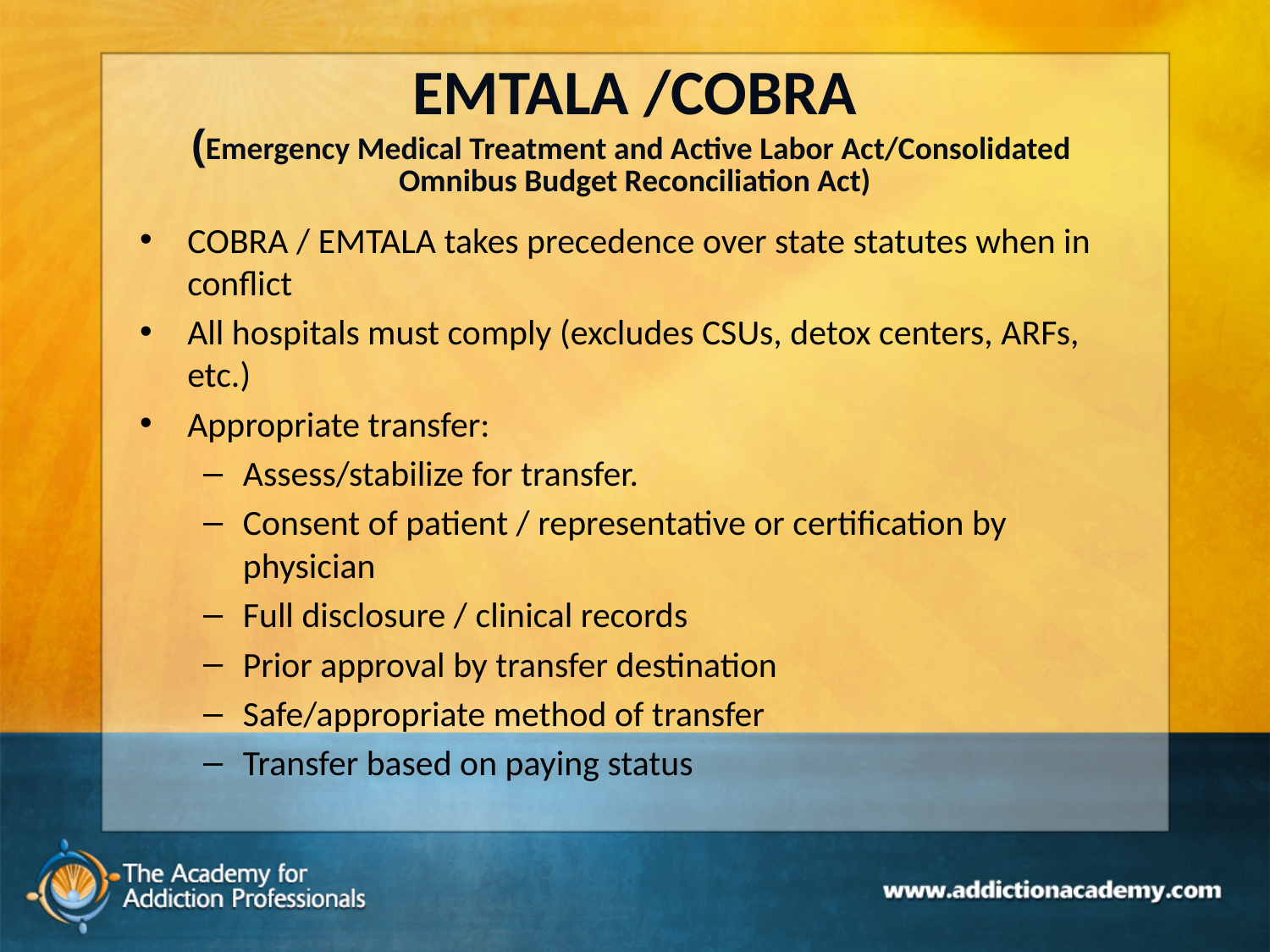

# EMTALA /COBRA (Emergency Medical Treatment and Active Labor Act/Consolidated Omnibus Budget Reconciliation Act)
COBRA / EMTALA takes precedence over state statutes when in conflict
All hospitals must comply (excludes CSUs, detox centers, ARFs, etc.)
Appropriate transfer:
Assess/stabilize for transfer.
Consent of patient / representative or certification by physician
Full disclosure / clinical records
Prior approval by transfer destination
Safe/appropriate method of transfer
Transfer based on paying status
135